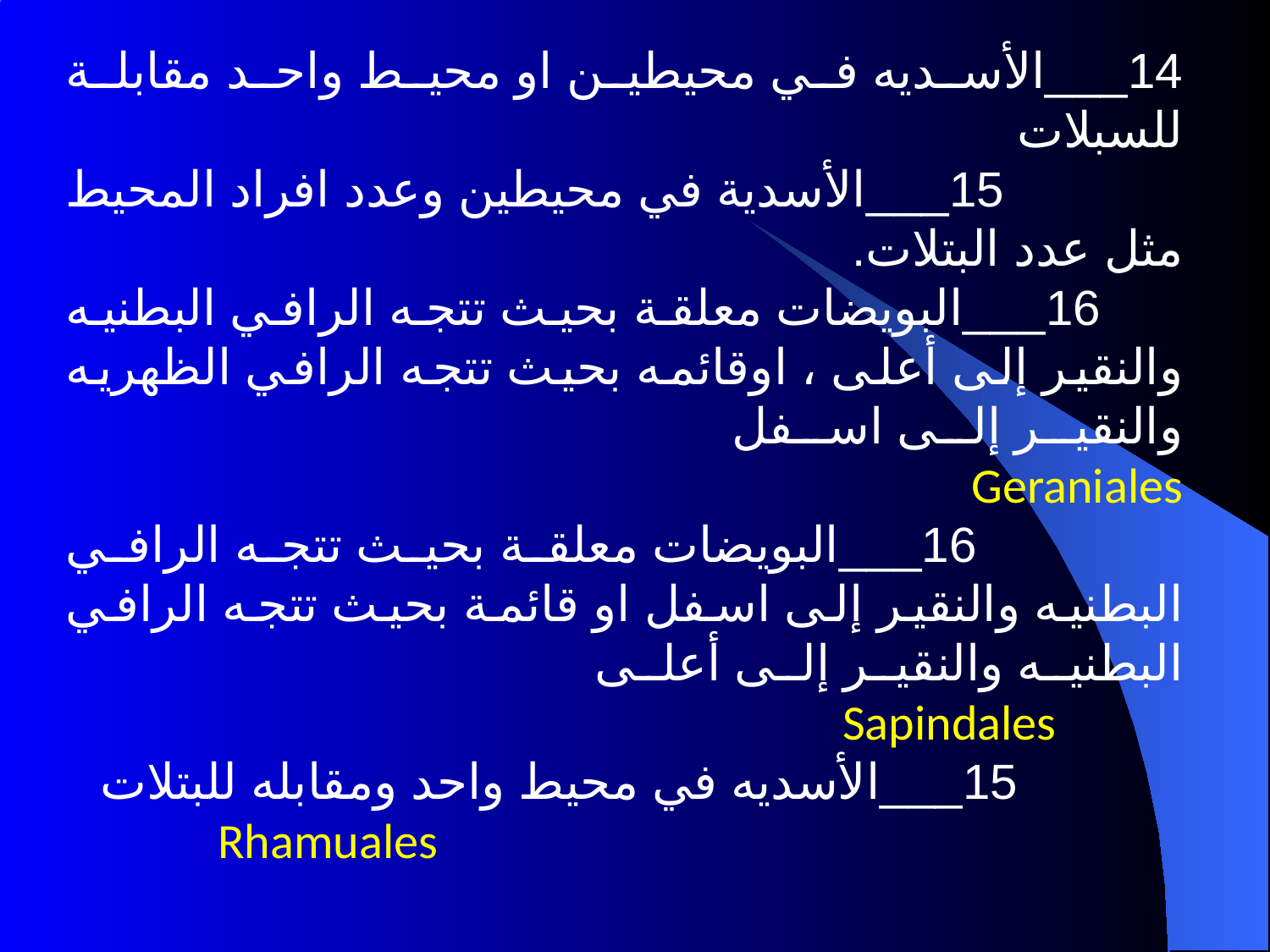

14___الأسديه في محيطين او محيط واحد مقابلة للسبلات
             15___الأسدية في محيطين وعدد افراد المحيط مثل عدد البتلات.
	      16___البويضات معلقة بحيث تتجه الرافي البطنيه والنقير إلى أعلى ، اوقائمه بحيث تتجه الرافي الظهريه والنقير إلى اسفل							Geraniales
               16___البويضات معلقة بحيث تتجه الرافي البطنيه والنقير إلى اسفل او قائمة بحيث تتجه الرافي البطنيه والنقير إلى أعلى							Sapindales
            15___الأسديه في محيط واحد ومقابله للبتلات
						        Rhamuales